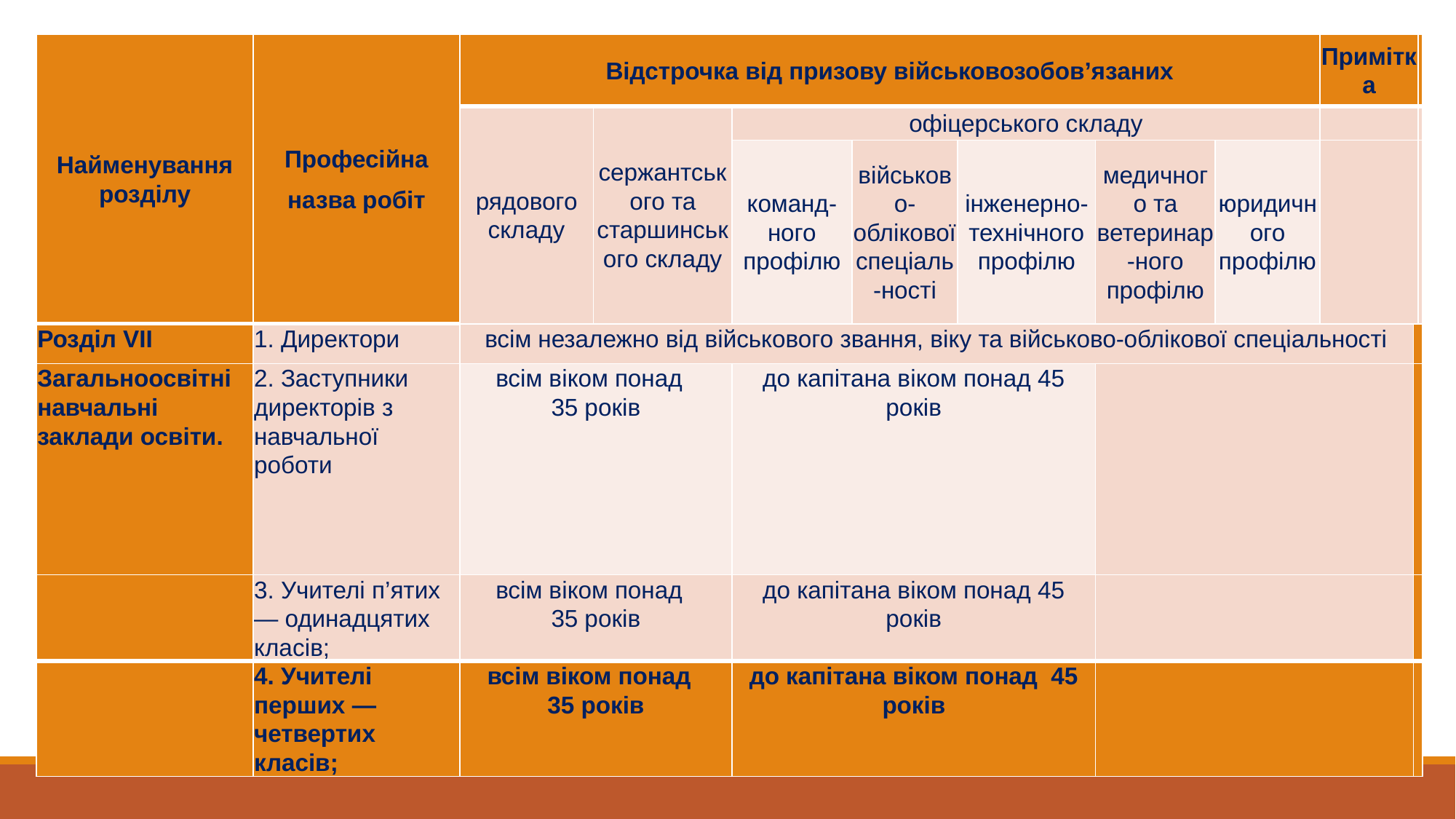

| Найменування розділу | Професійна назва робіт | Відстрочка від призову військовозобов’язаних |  |  |  |  |  |  | Примітка |  |  |
| --- | --- | --- | --- | --- | --- | --- | --- | --- | --- | --- | --- |
|  |  | рядового складу | сержантського та старшинського складу | офіцерського складу |  |  |  |  |  |  |  |
|  |  |  |  | команд-ного профілю | військово-облікової спеціаль-ності | інженерно-технічного профілю | медичного та ветеринар-ного профілю | юридичного профілю |  |  |  |
| Розділ VІІ | 1. Директори | всім незалежно від військового звання, віку та військово-облікової спеціальності |  |  |  |  |  |  |  |  |  |
| Загальноосвітні навчальні заклади освіти. | 2. Заступники директорів з навчальної роботи | всім віком понад 35 років |  | до капітана віком понад 45 років |  |  |  |  |  |  |  |
|  | 3. Учителі п’ятих — одинадцятих класів; | всім віком понад 35 років |  | до капітана віком понад 45 років |  |  |  |  |  |  |  |
|  | 4. Учителі перших — четвертих класів; | всім віком понад 35 років |  | до капітана віком понад 45 років |  |  |  |  |  |  |  |
#